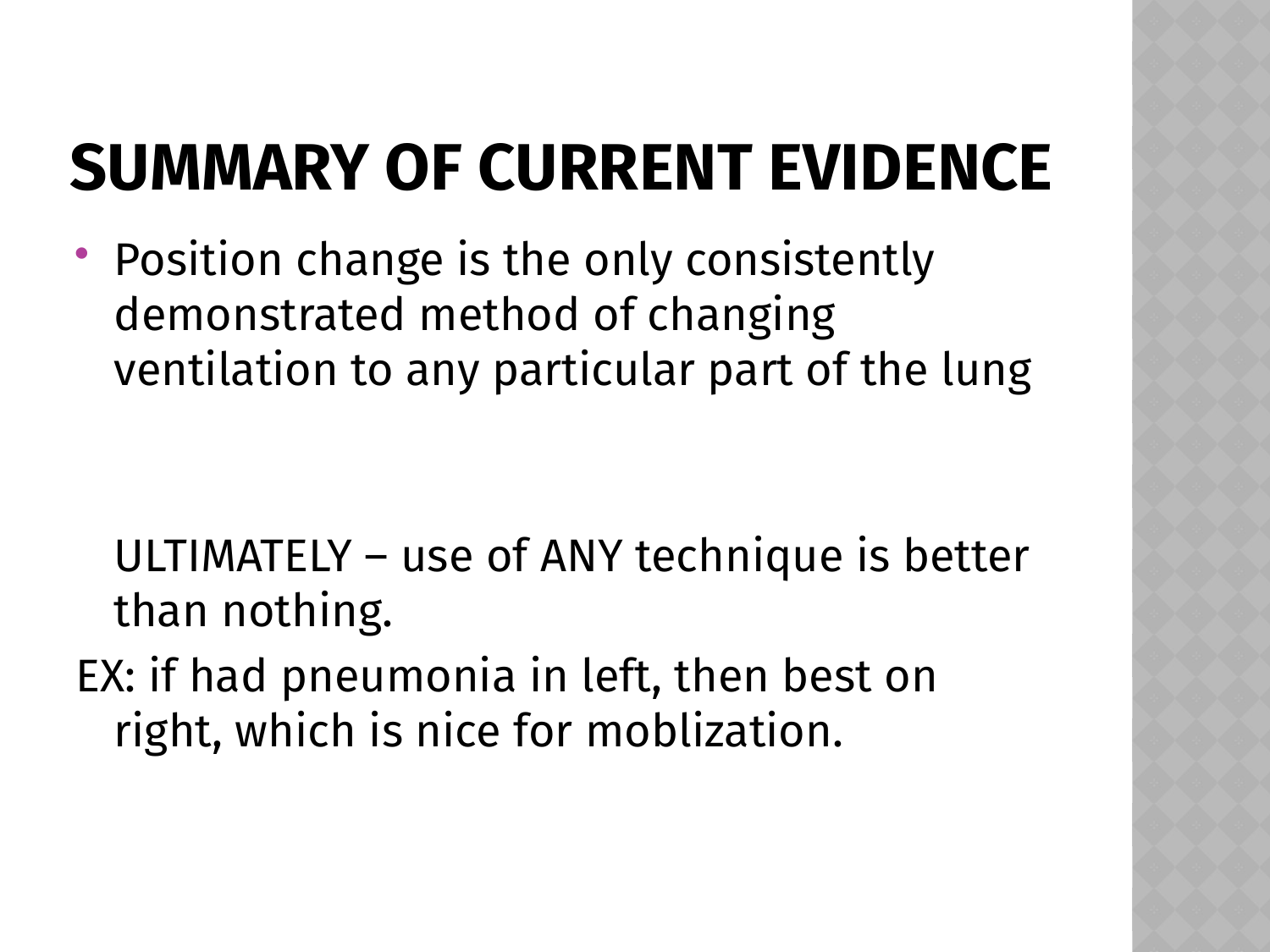

Summary of Current Evidence
Position change is the only consistently demonstrated method of changing ventilation to any particular part of the lung

ULTIMATELY – use of ANY technique is better than nothing.
EX: if had pneumonia in left, then best on right, which is nice for moblization.